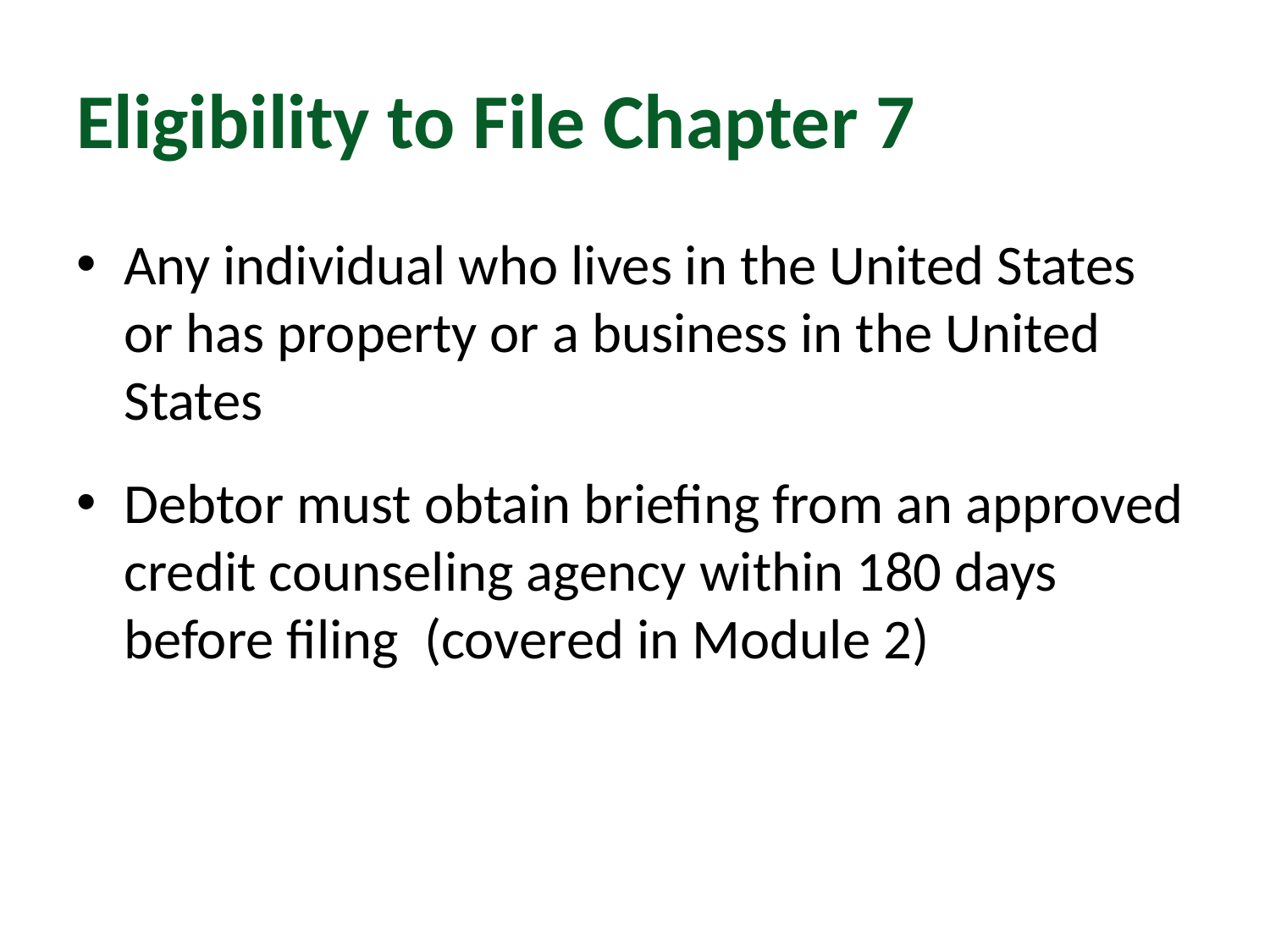

# Eligibility to File Chapter 7
Any individual who lives in the United States or has property or a business in the United States
Debtor must obtain briefing from an approved credit counseling agency within 180 days before filing  (covered in Module 2)